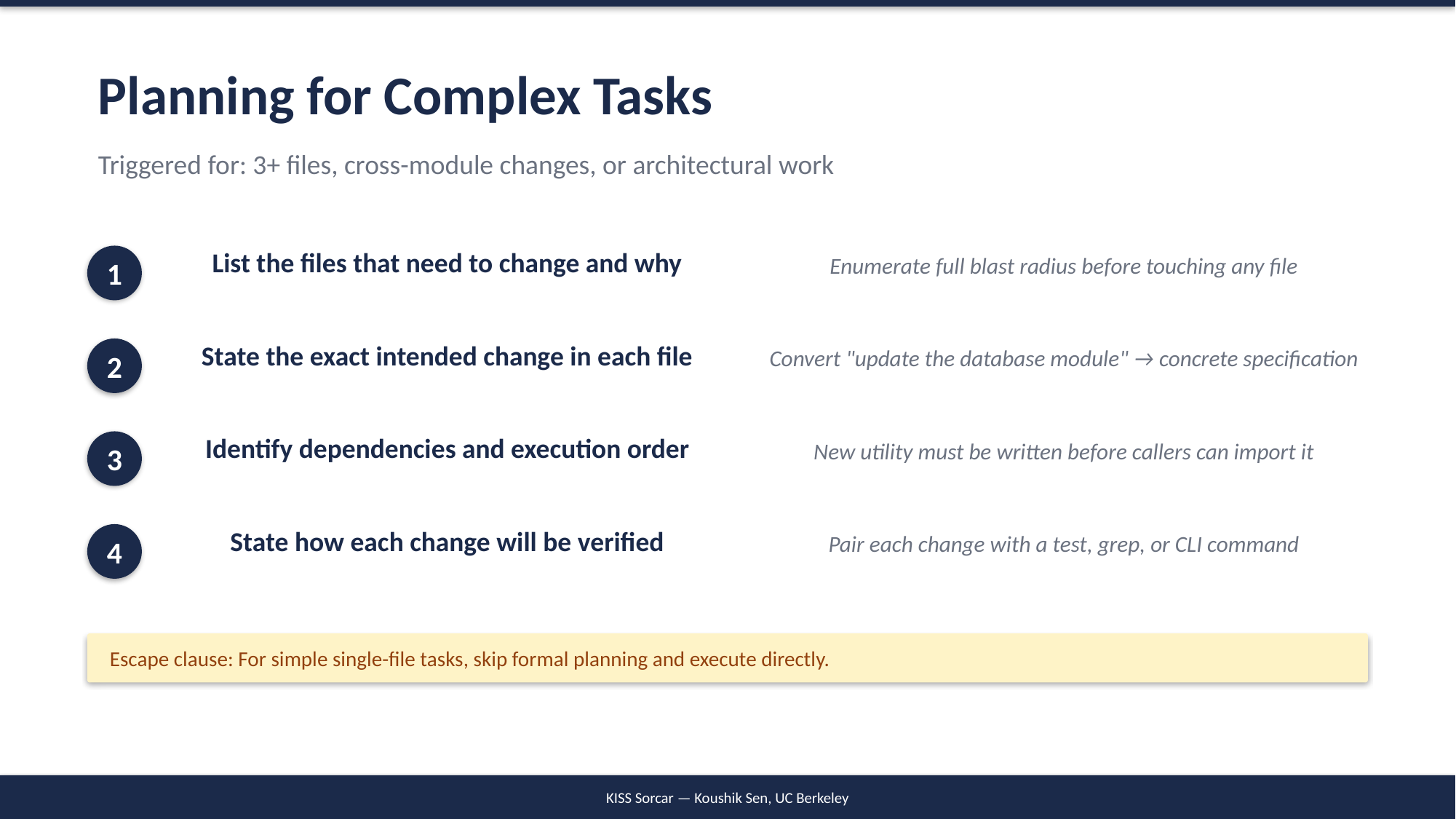

Planning for Complex Tasks
Triggered for: 3+ files, cross-module changes, or architectural work
List the files that need to change and why
1
Enumerate full blast radius before touching any file
State the exact intended change in each file
2
Convert "update the database module" → concrete specification
Identify dependencies and execution order
3
New utility must be written before callers can import it
State how each change will be verified
4
Pair each change with a test, grep, or CLI command
Escape clause: For simple single-file tasks, skip formal planning and execute directly.
KISS Sorcar — Koushik Sen, UC Berkeley